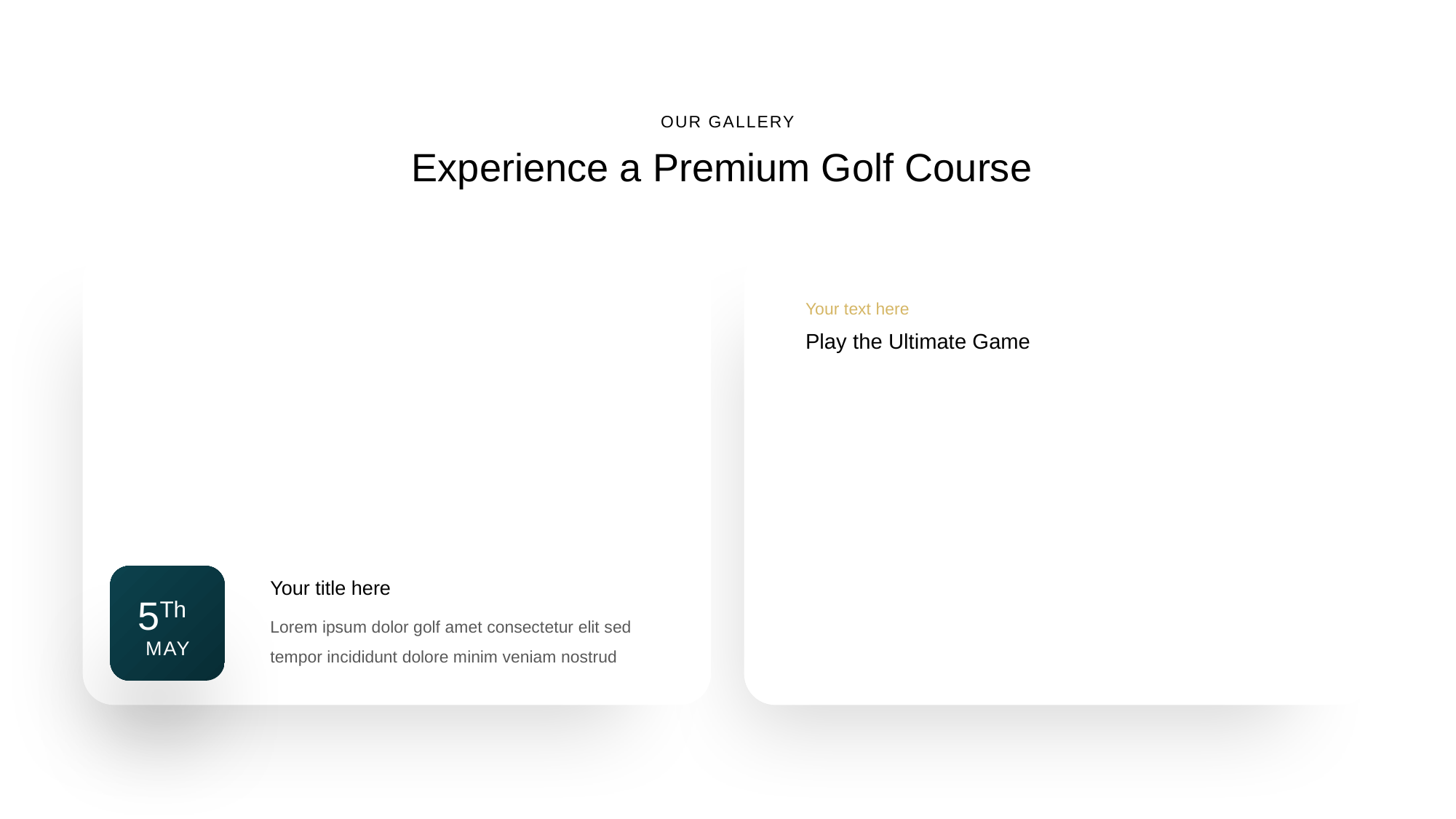

OUR GALLERY
Experience a Premium Golf Course

Your text here
Play the Ultimate Game

Your title here
5Th
MAY
Lorem ipsum dolor golf amet consectetur elit sed tempor incididunt dolore minim veniam nostrud